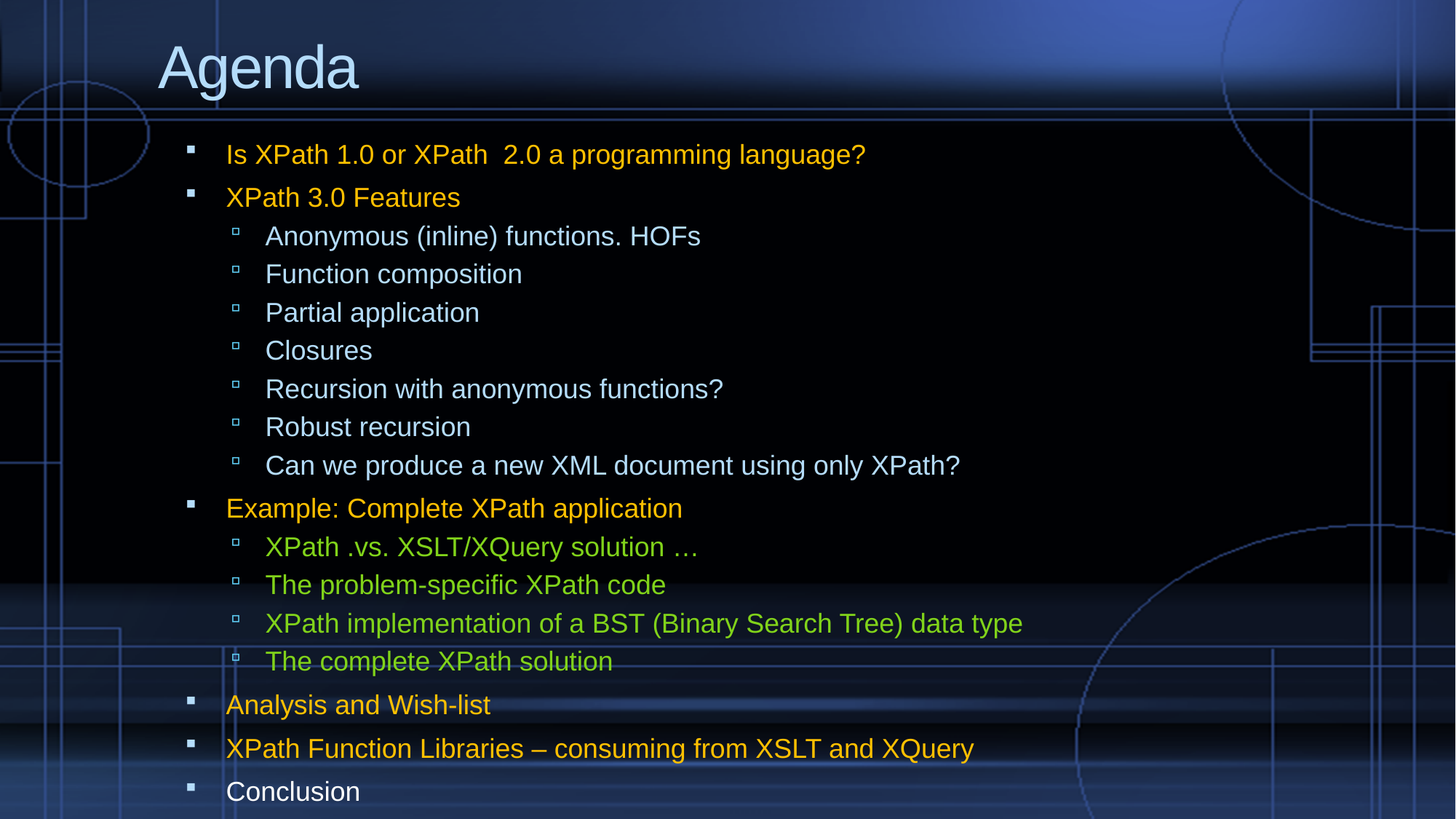

# Agenda
Is XPath 1.0 or XPath  2.0 a programming language?
XPath 3.0 Features
Anonymous (inline) functions. HOFs
Function composition
Partial application
Closures
Recursion with anonymous functions?
Robust recursion
Can we produce a new XML document using only XPath?
Example: Complete XPath application
XPath .vs. XSLT/XQuery solution …
The problem-specific XPath code
XPath implementation of a BST (Binary Search Tree) data type
The complete XPath solution
Analysis and Wish-list
XPath Function Libraries – consuming from XSLT and XQuery
Conclusion